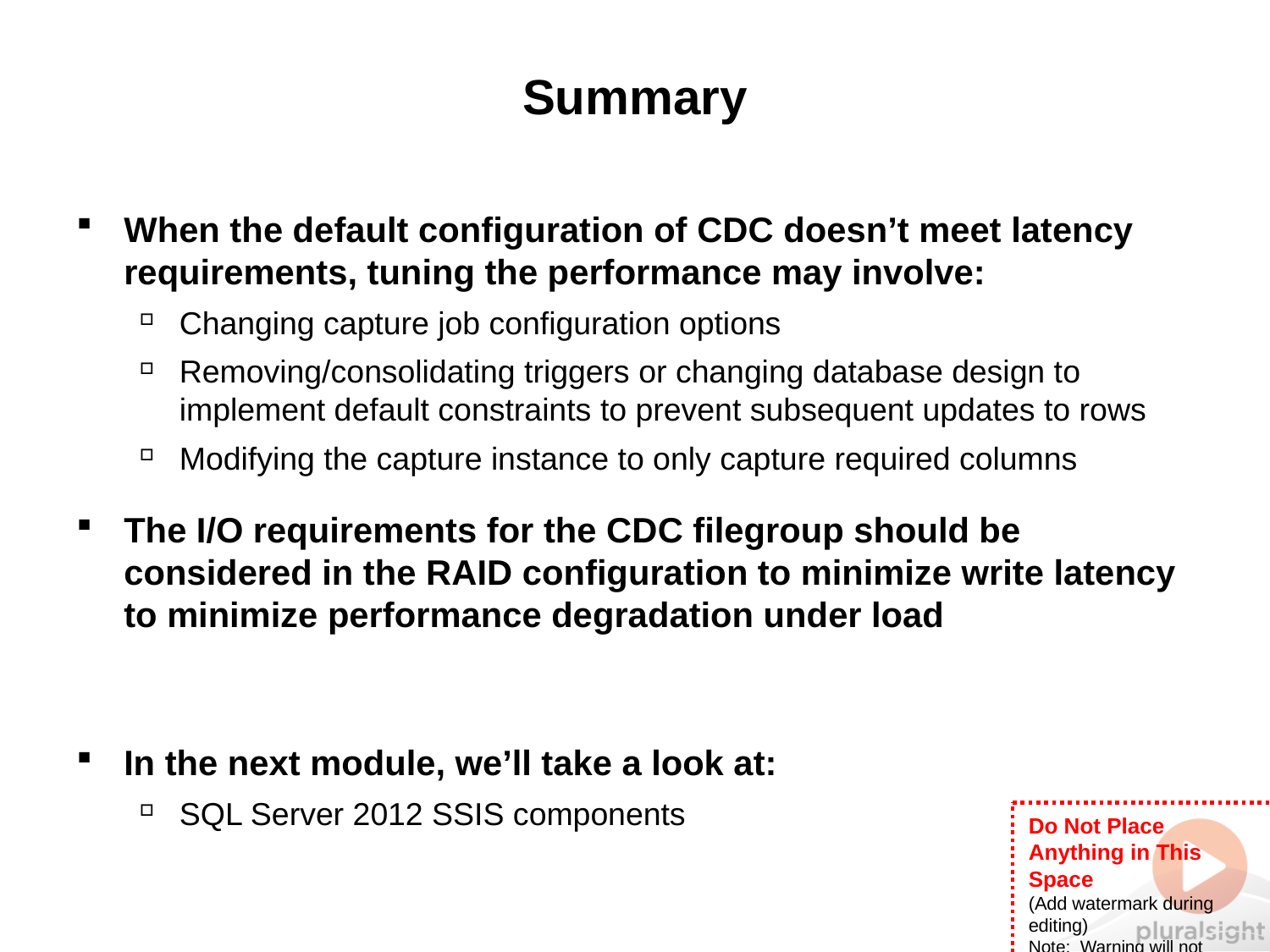

# Summary
When the default configuration of CDC doesn’t meet latency requirements, tuning the performance may involve:
Changing capture job configuration options
Removing/consolidating triggers or changing database design to implement default constraints to prevent subsequent updates to rows
Modifying the capture instance to only capture required columns
The I/O requirements for the CDC filegroup should be considered in the RAID configuration to minimize write latency to minimize performance degradation under load

In the next module, we’ll take a look at:
SQL Server 2012 SSIS components